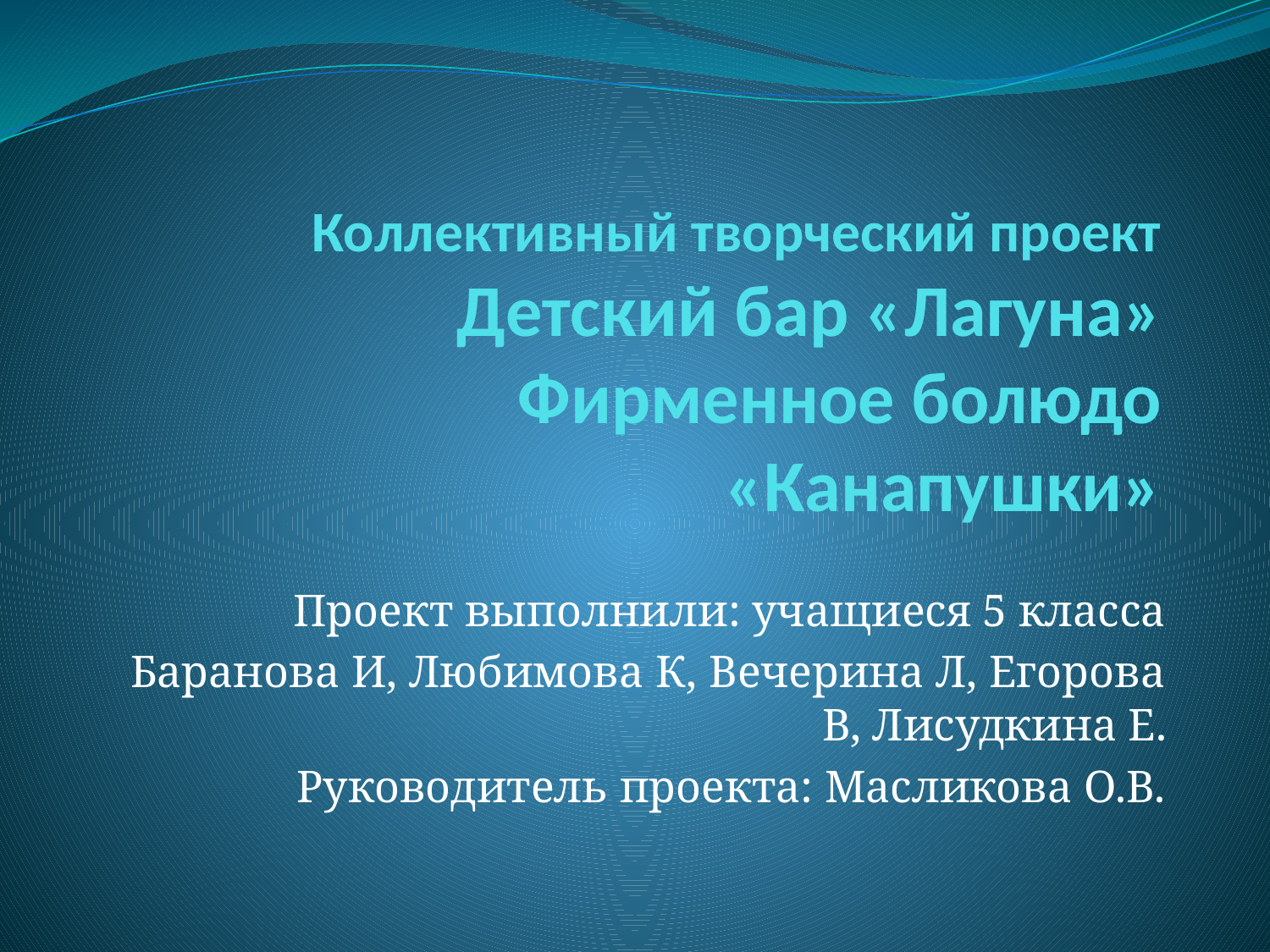

# Коллективный творческий проект Детский бар «Лагуна» Фирменное болюдо «Канапушки»
Проект выполнили: учащиеся 5 класса
Баранова И, Любимова К, Вечерина Л, Егорова В, Лисудкина Е.
Руководитель проекта: Масликова О.В.